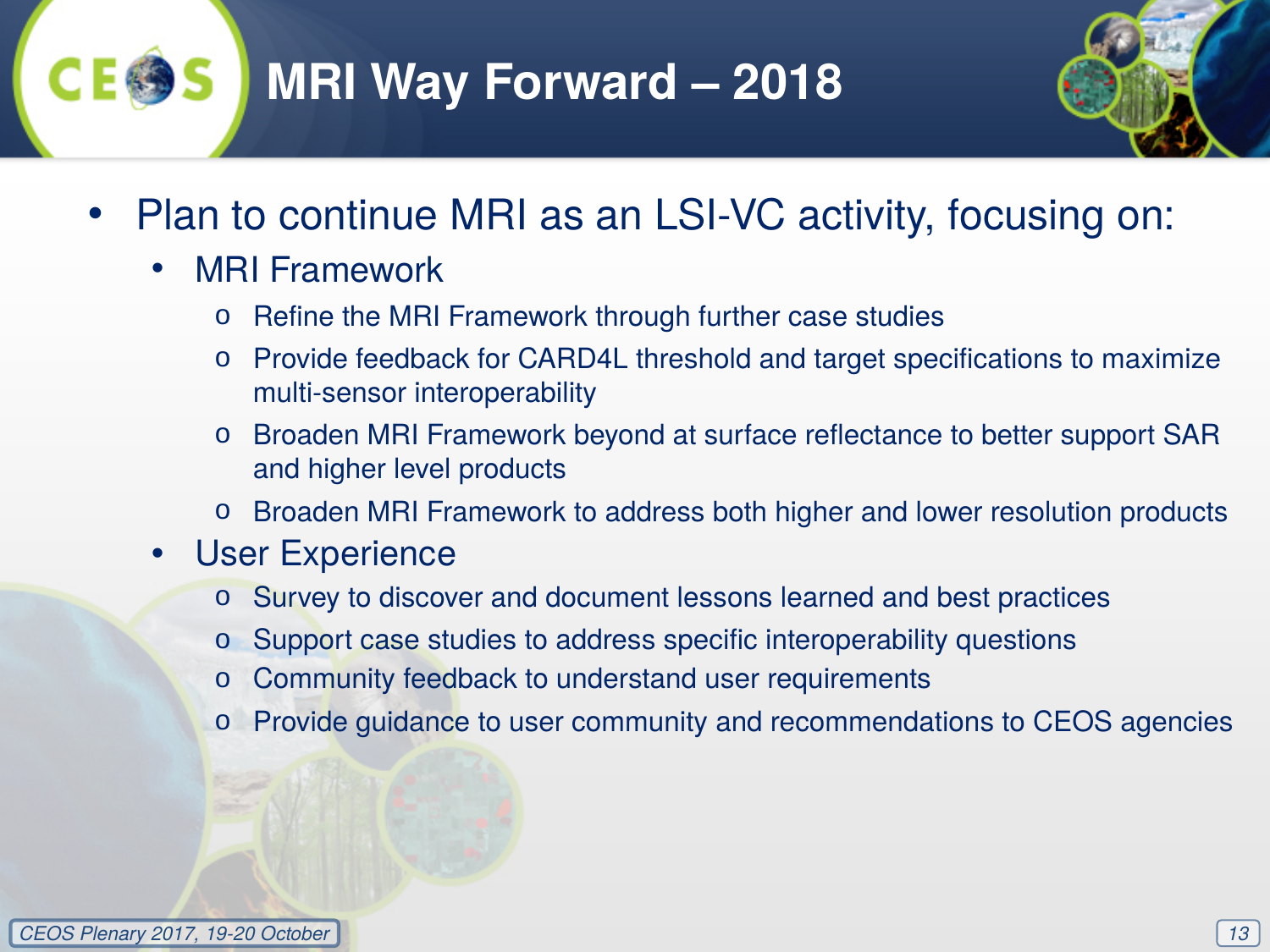

MRI Way Forward – 2018
Plan to continue MRI as an LSI-VC activity, focusing on:
MRI Framework
Refine the MRI Framework through further case studies
Provide feedback for CARD4L threshold and target specifications to maximize multi-sensor interoperability
Broaden MRI Framework beyond at surface reflectance to better support SAR and higher level products
Broaden MRI Framework to address both higher and lower resolution products
User Experience
Survey to discover and document lessons learned and best practices
Support case studies to address specific interoperability questions
Community feedback to understand user requirements
Provide guidance to user community and recommendations to CEOS agencies
13